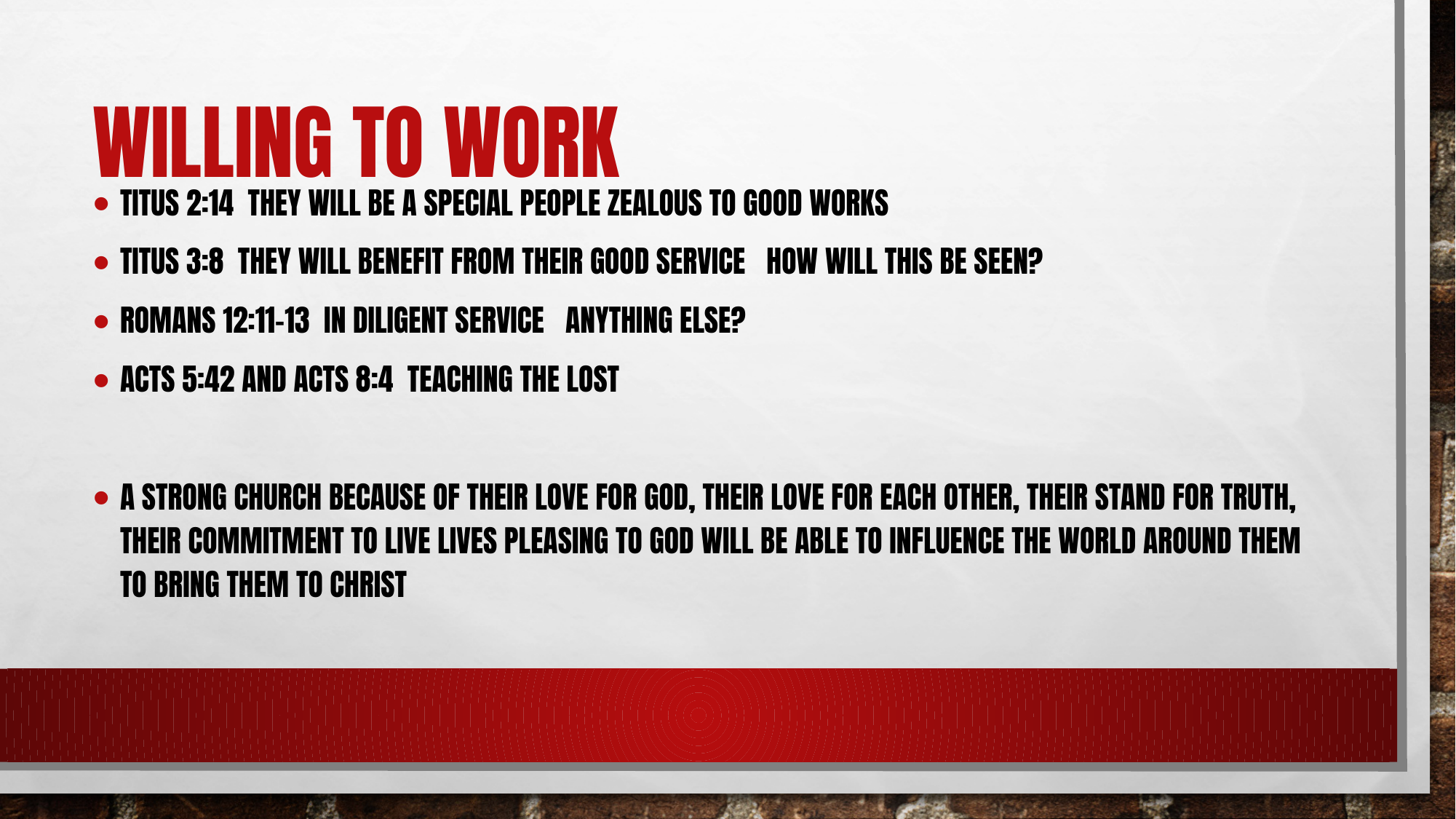

# Willing to work
Titus 2:14  they will be a special people zealous to good works
Titus 3:8  they will benefit from their good service   how will this be seen?
Romans 12:11-13  in diligent service   anything else?
Acts 5:42 and acts 8:4  teaching the lost

A strong church because of their love for god, their love for each other, their stand for truth, their commitment to live lives pleasing to god will be able to influence the world around them to bring them to christ